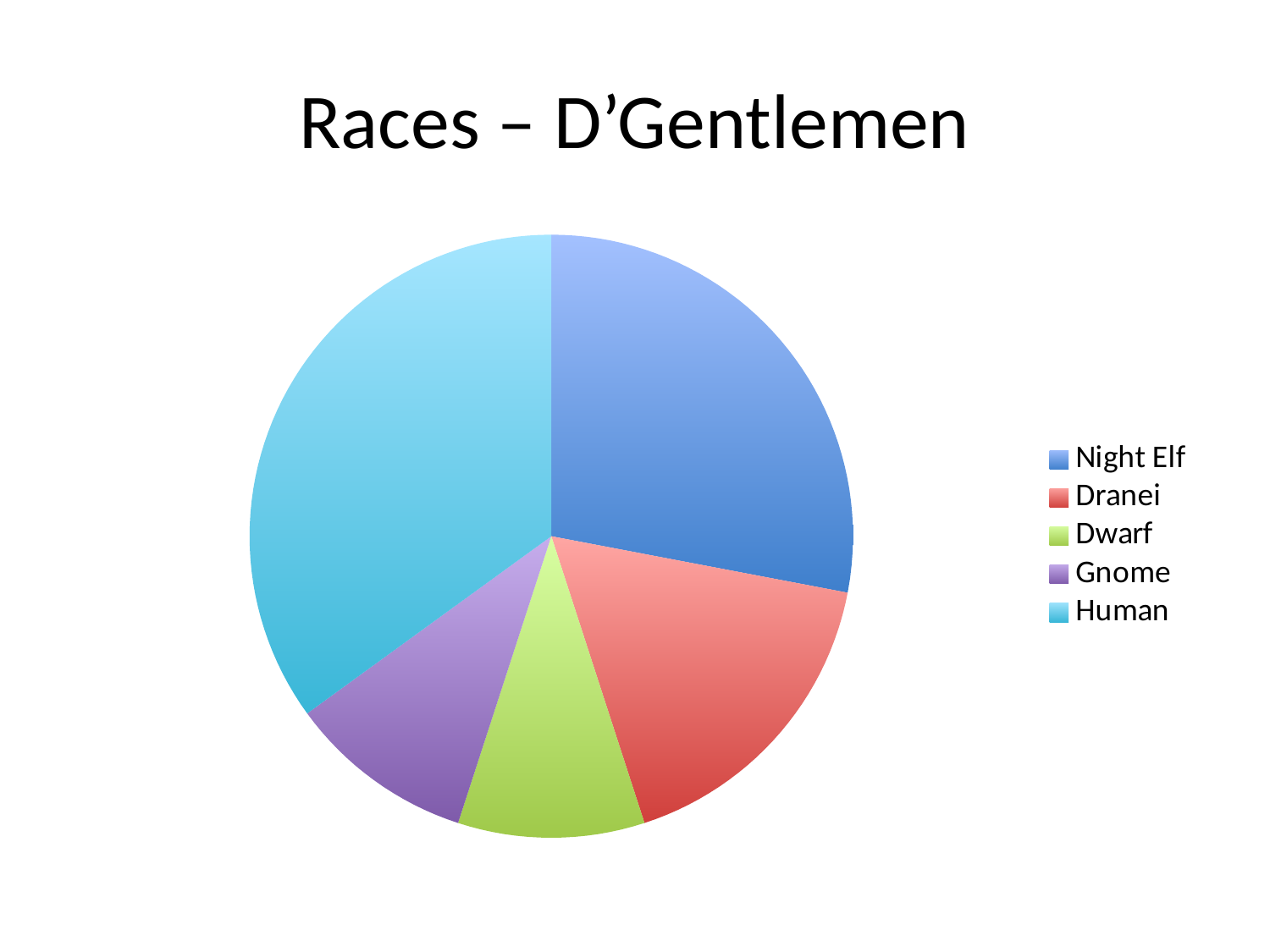

# Races – D’Gentlemen

### Chart

| Category | Column1 |
|---|---|
| Night Elf | 0.28 |
| Dranei | 0.17 |
| Dwarf | 0.1 |
| Gnome | 0.1 |
| Human | 0.35 |